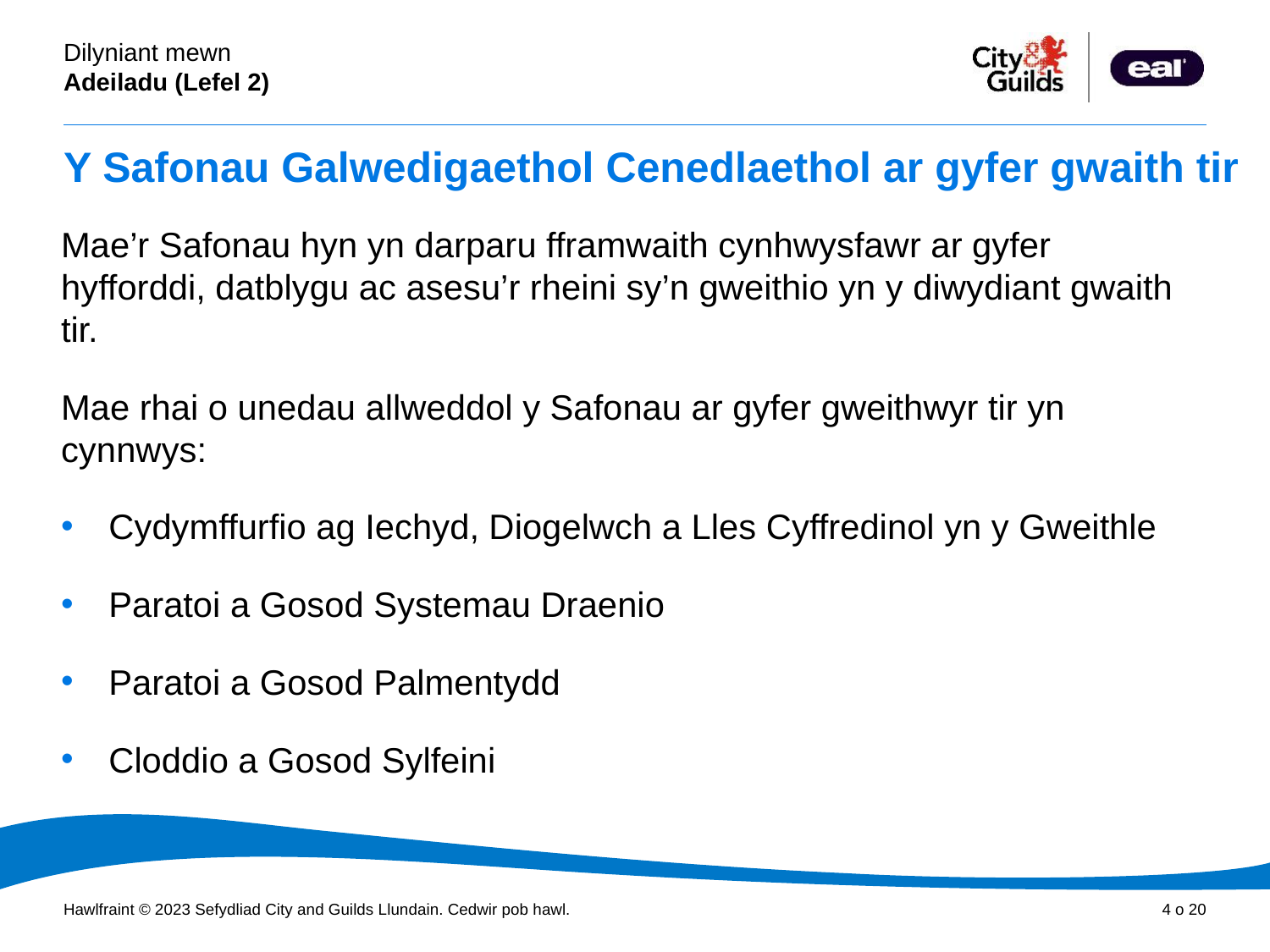

# Y Safonau Galwedigaethol Cenedlaethol ar gyfer gwaith tir
Mae’r Safonau hyn yn darparu fframwaith cynhwysfawr ar gyfer hyfforddi, datblygu ac asesu’r rheini sy’n gweithio yn y diwydiant gwaith tir.
Mae rhai o unedau allweddol y Safonau ar gyfer gweithwyr tir yn cynnwys:
Cydymffurfio ag Iechyd, Diogelwch a Lles Cyffredinol yn y Gweithle
Paratoi a Gosod Systemau Draenio
Paratoi a Gosod Palmentydd
Cloddio a Gosod Sylfeini